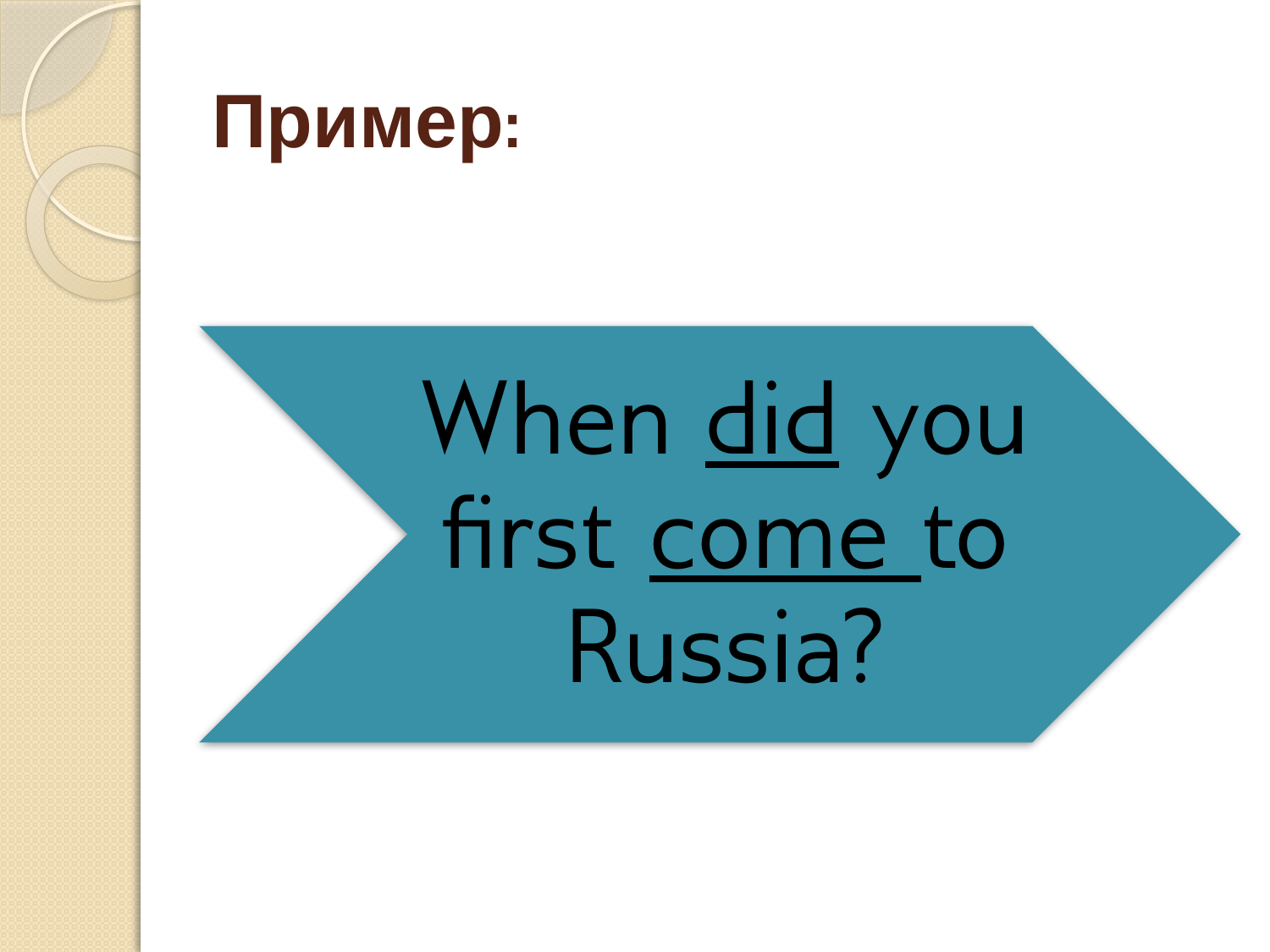

# Пример:
When did you first come to Russia?